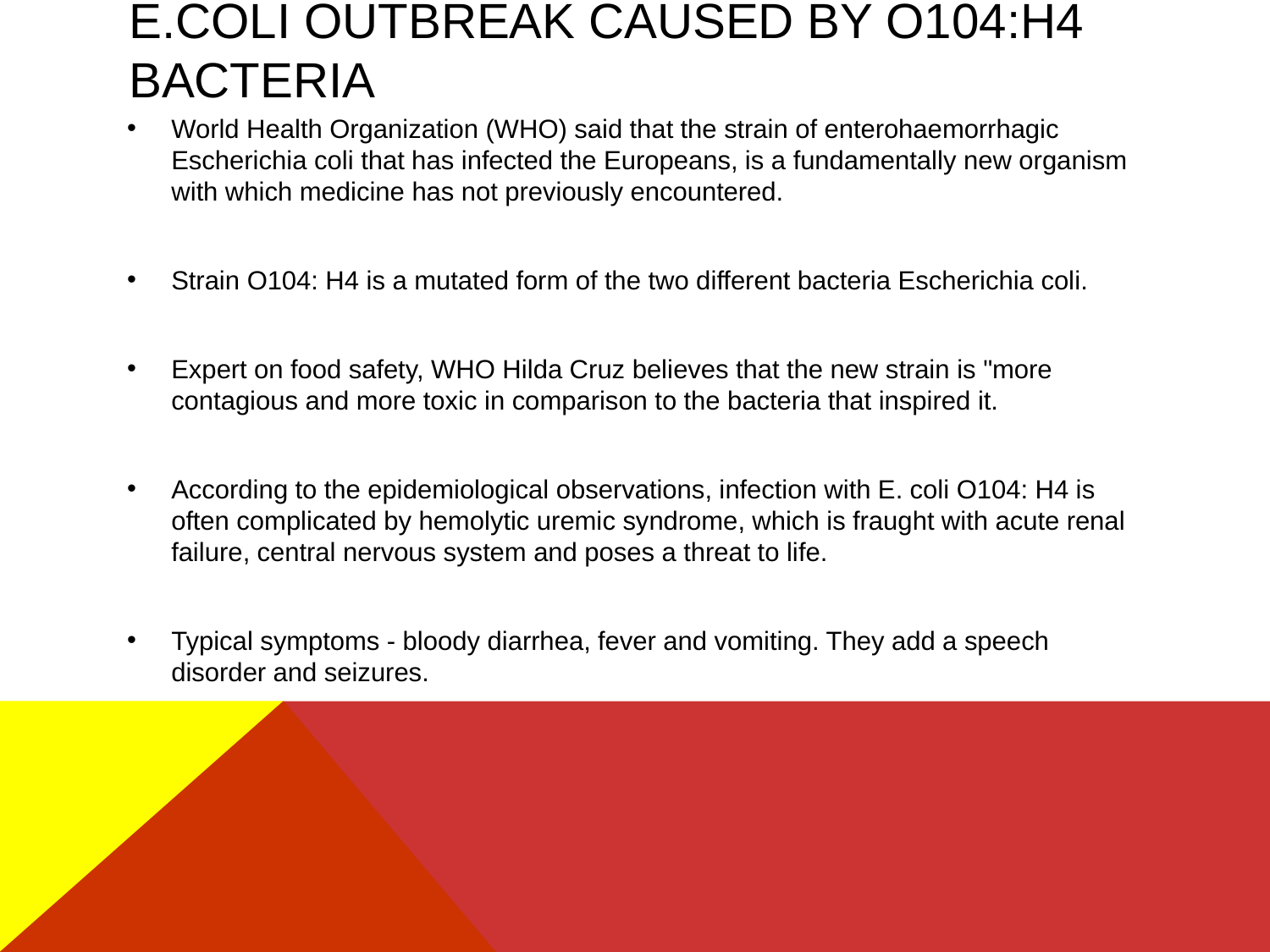

# E.Coli Outbreak caused by O104:H4 Bacteria
World Health Organization (WHO) said that the strain of enterohaemorrhagic Escherichia coli that has infected the Europeans, is a fundamentally new organism with which medicine has not previously encountered.

Strain O104: H4 is a mutated form of the two different bacteria Escherichia coli.

Expert on food safety, WHO Hilda Cruz believes that the new strain is "more contagious and more toxic in comparison to the bacteria that inspired it.

According to the epidemiological observations, infection with E. coli O104: H4 is often complicated by hemolytic uremic syndrome, which is fraught with acute renal failure, central nervous system and poses a threat to life.

Typical symptoms - bloody diarrhea, fever and vomiting. They add a speech disorder and seizures.